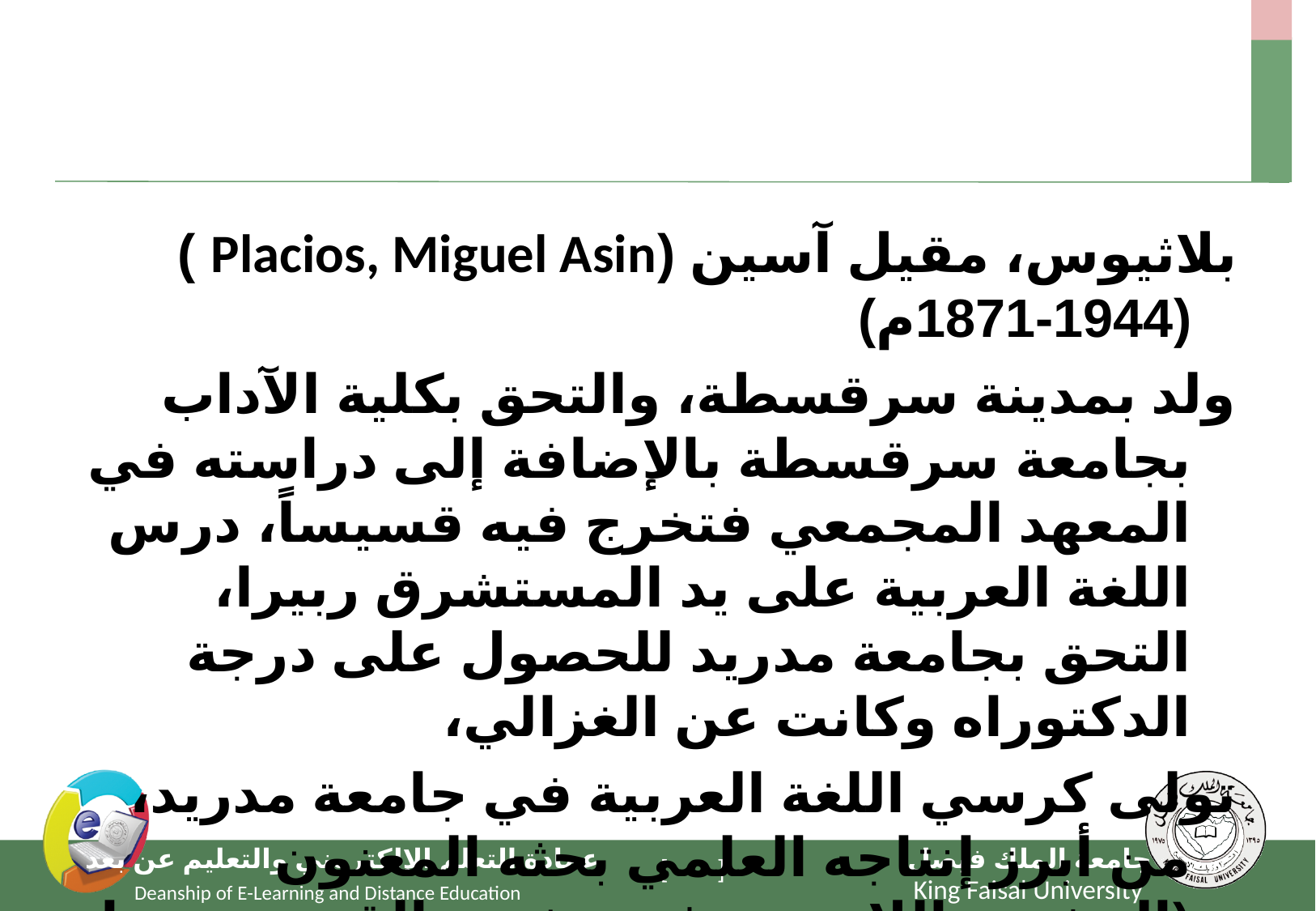

#
بلاثيوس، مقيل آسين (Placios, Miguel Asin )(1871-1944م)
ولد بمدينة سرقسطة، والتحق بكلية الآداب بجامعة سرقسطة بالإضافة إلى دراسته في المعهد المجمعي فتخرج فيه قسيساً، درس اللغة العربية على يد المستشرق ربيرا، التحق بجامعة مدريد للحصول على درجة الدكتوراه وكانت عن الغزالي،
تولى كرسي اللغة العربية في جامعة مدريد، من أبرز إنتاجه العلمي بحثه المعنون (الرشدية اللاهوتيه في مذهب القديس توما الإكويني)